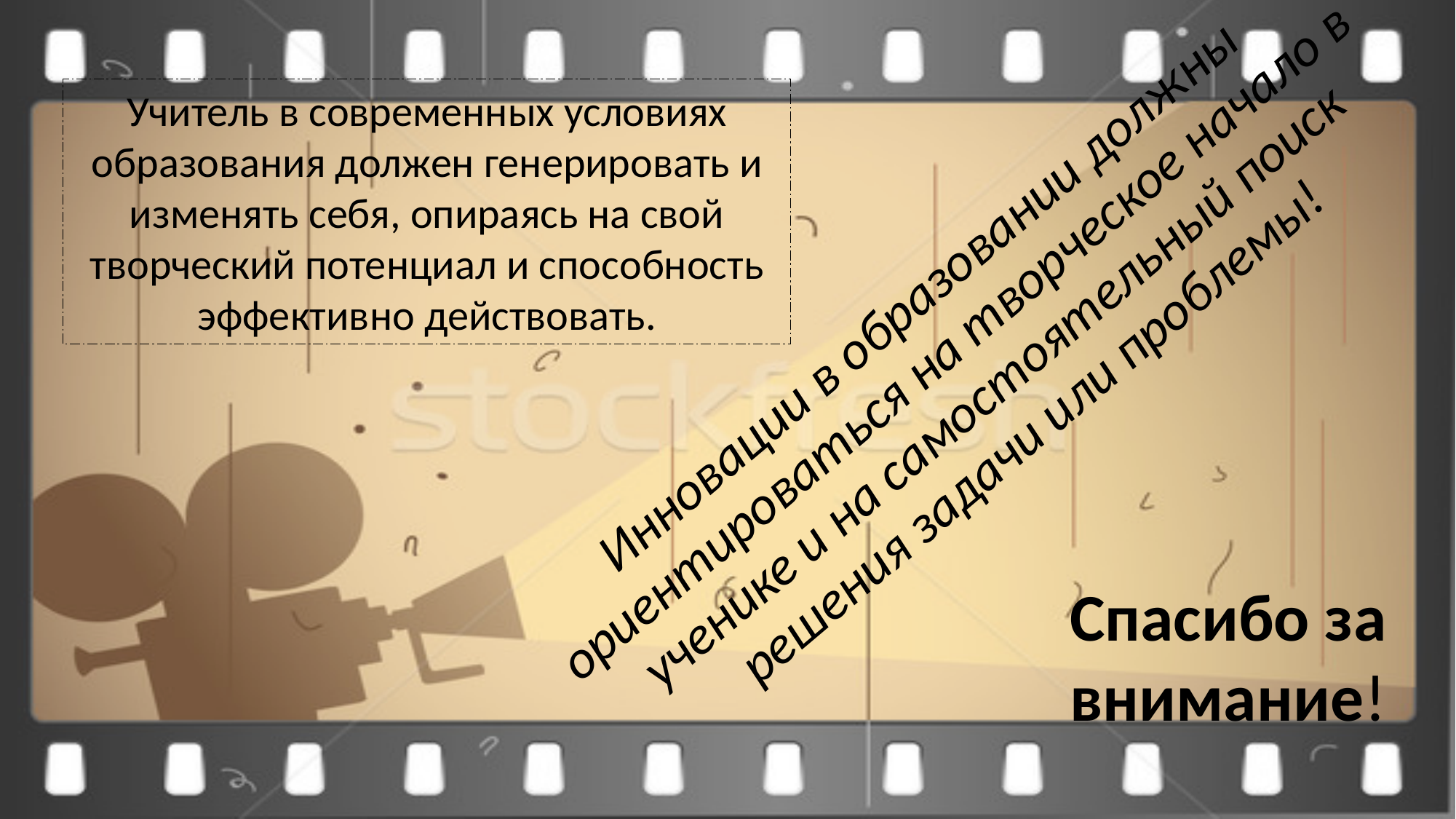

Учитель в современных условиях образования должен генерировать и изменять себя, опираясь на свой творческий потенциал и способность эффективно действовать.
# Инновации в образовании должны ориентироваться на творческое начало в ученике и на самостоятельный поиск решения задачи или проблемы!
Спасибо за внимание!